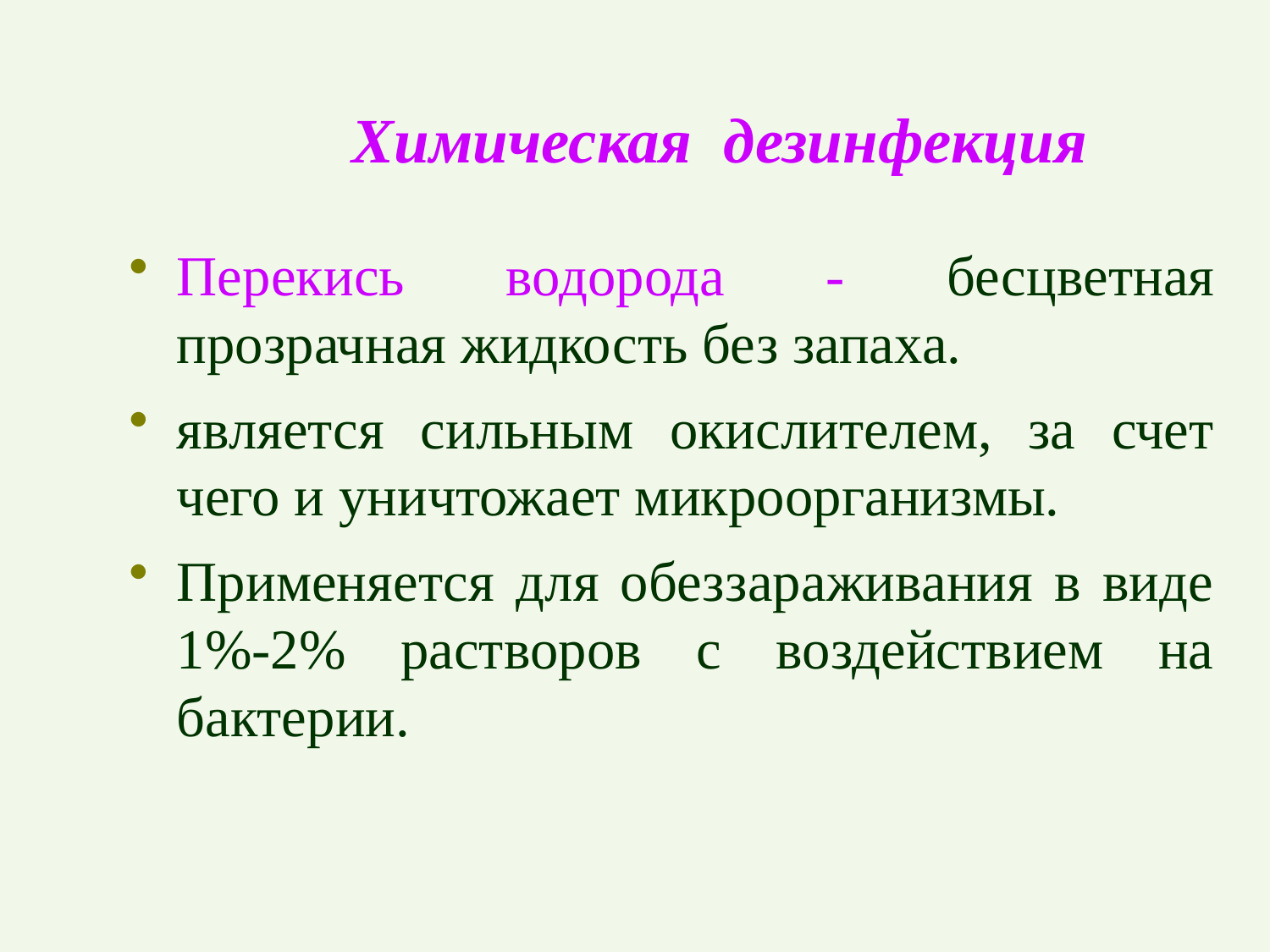

# Химическая  дезинфекция
Перекись водорода - бесцветная прозрачная жидкость без запаха.
является сильным окислителем, за счет чего и уничтожает микроорганизмы.
Применяется для обеззараживания в виде 1%-2% растворов с воздействием на бактерии.